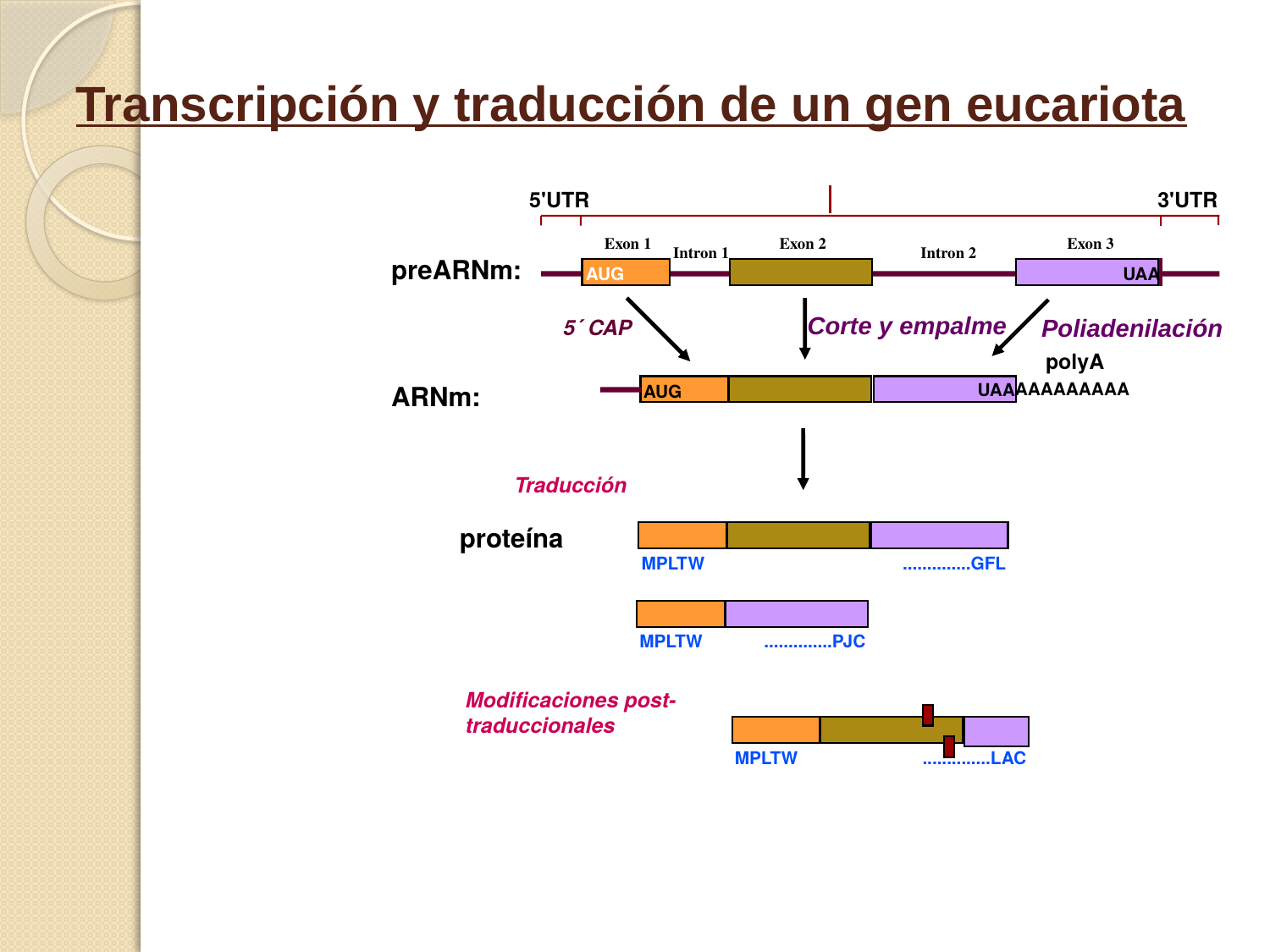

# Transcripción y traducción de un gen eucariota
5'UTR

3'UTR

Exon 1
Exon 2
Exon 3
Intron 1
Intron 2
preARNm:

AUG
UAA

          5´ CAP
polyA
UAA

AAAAAAAAA
ARNm:
AUG

Traducción
         proteína

MPLTW
..............GFL

MPLTW
..............PJC
Modificaciones post-traduccionales

MPLTW
..............LAC

Corte y empalme
Poliadenilación